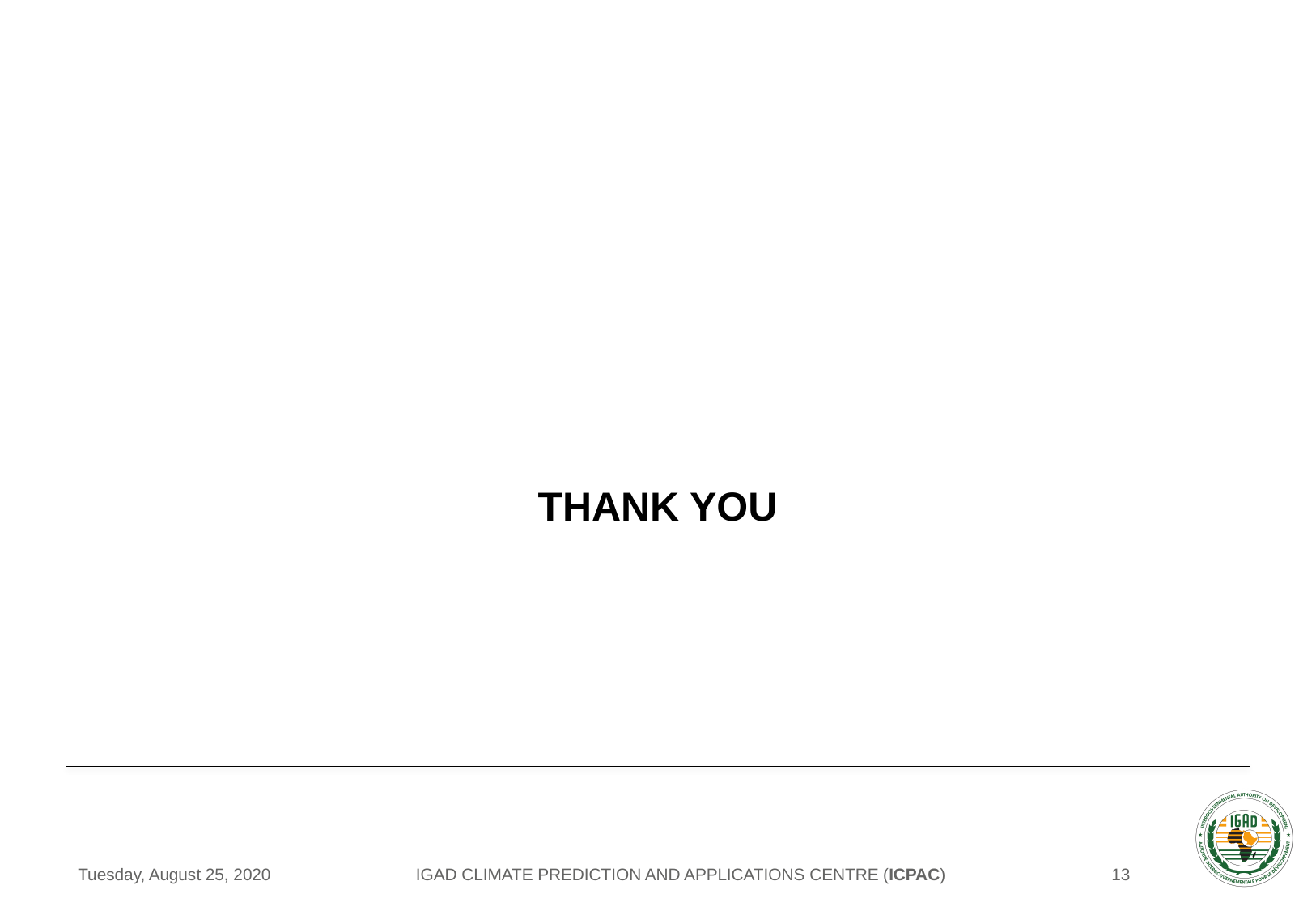

THANK YOU
IGAD CLIMATE PREDICTION AND APPLICATIONS CENTRE (ICPAC)
Tuesday, August 25, 2020
13